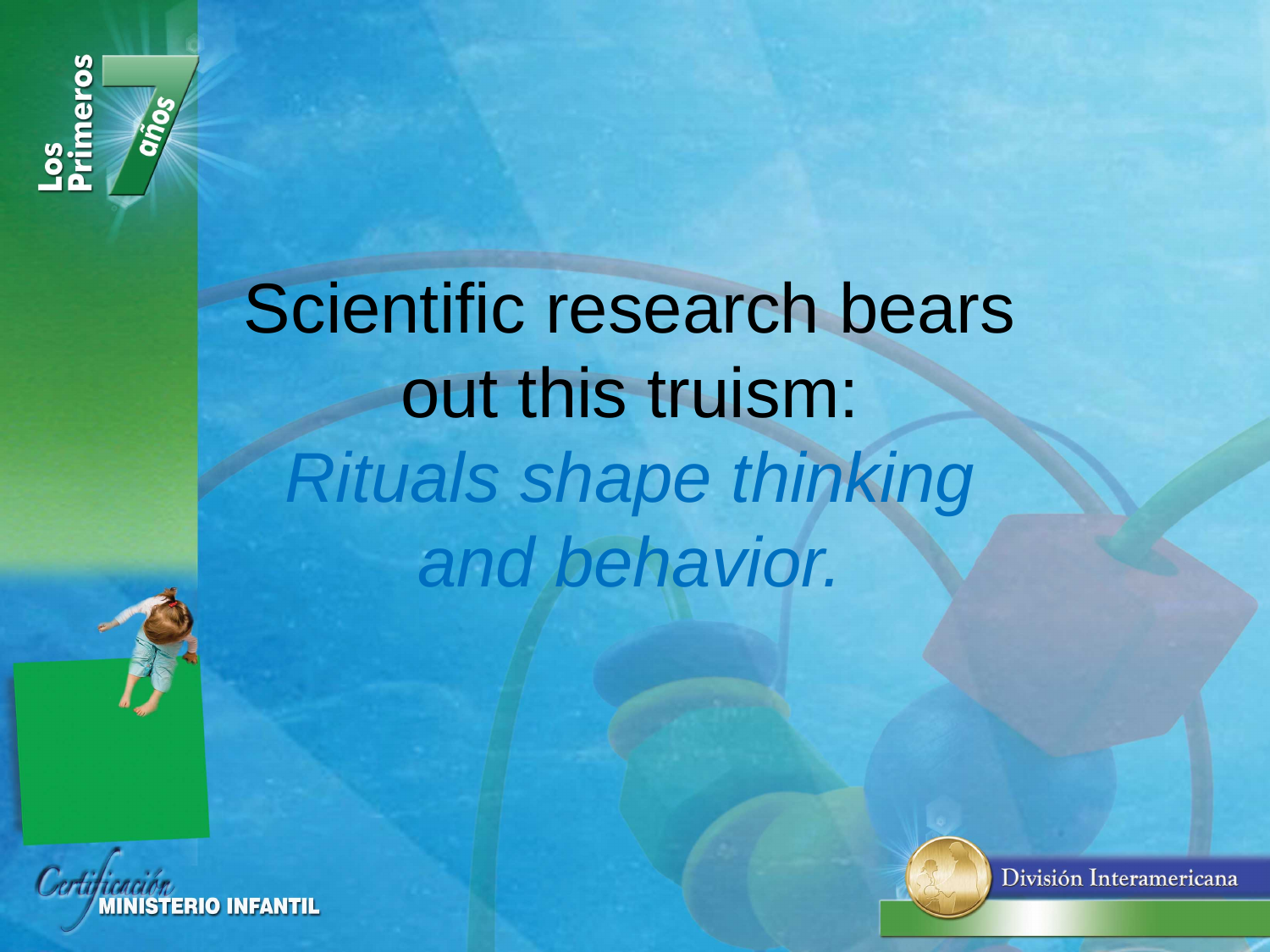

Scientific research bears out this truism:
Rituals shape thinking and behavior.